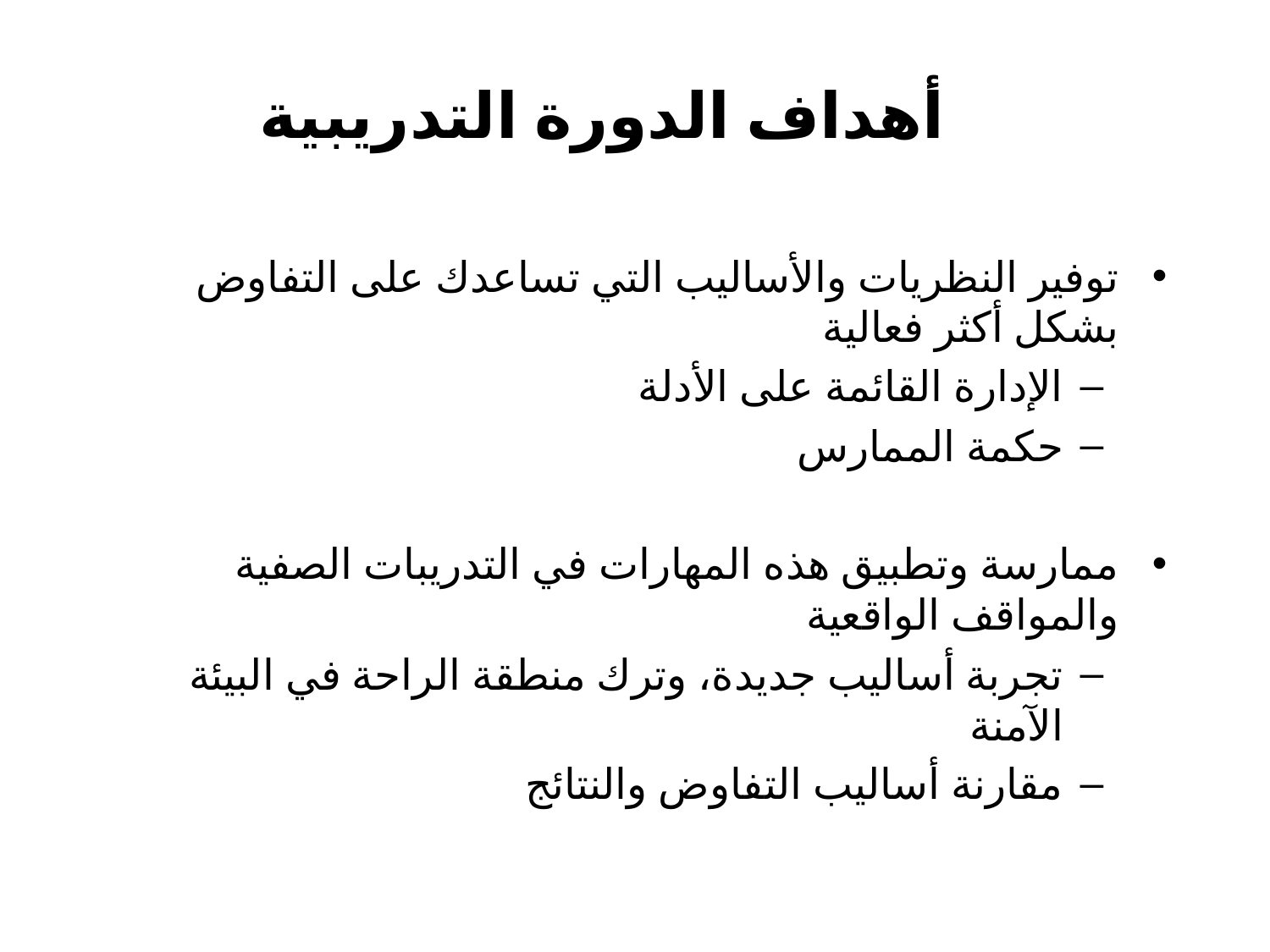

أهداف الدورة التدريبية
توفير النظريات والأساليب التي تساعدك على التفاوض بشكل أكثر فعالية
الإدارة القائمة على الأدلة
حكمة الممارس

ممارسة وتطبيق هذه المهارات في التدريبات الصفية والمواقف الواقعية
تجربة أساليب جديدة، وترك منطقة الراحة في البيئة الآمنة
مقارنة أساليب التفاوض والنتائج